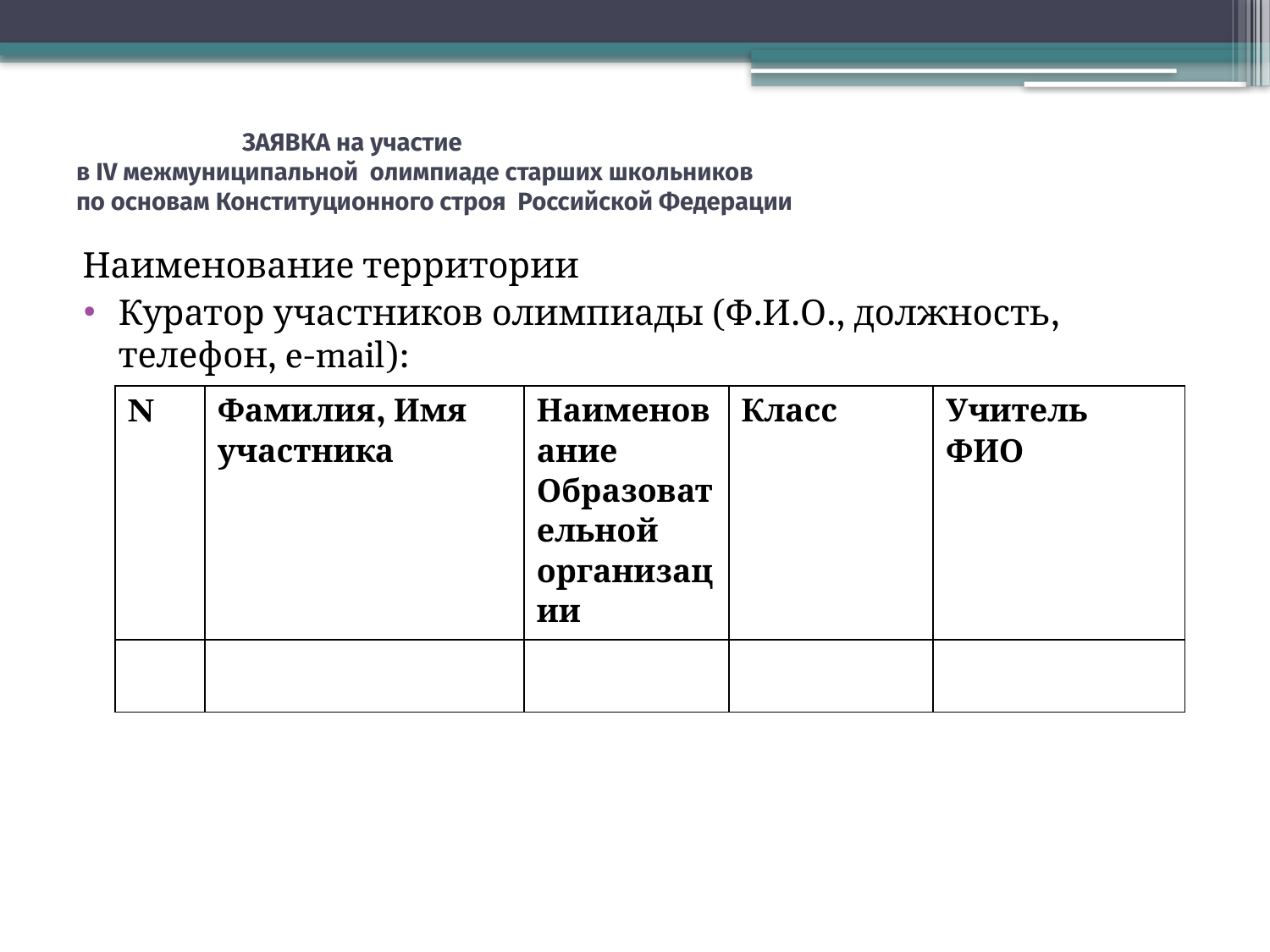

# ЗАЯВКА на участие в IV межмуниципальной  олимпиаде старших школьников по основам Конституционного строя  Российской Федерации
Наименование территории
Куратор участников олимпиады (Ф.И.О., должность, телефон, e-mail):

| N | Фамилия, Имя участника | Наименование Образовательной организации | Класс | Учитель ФИО |
| --- | --- | --- | --- | --- |
|  |  |  |  |  |